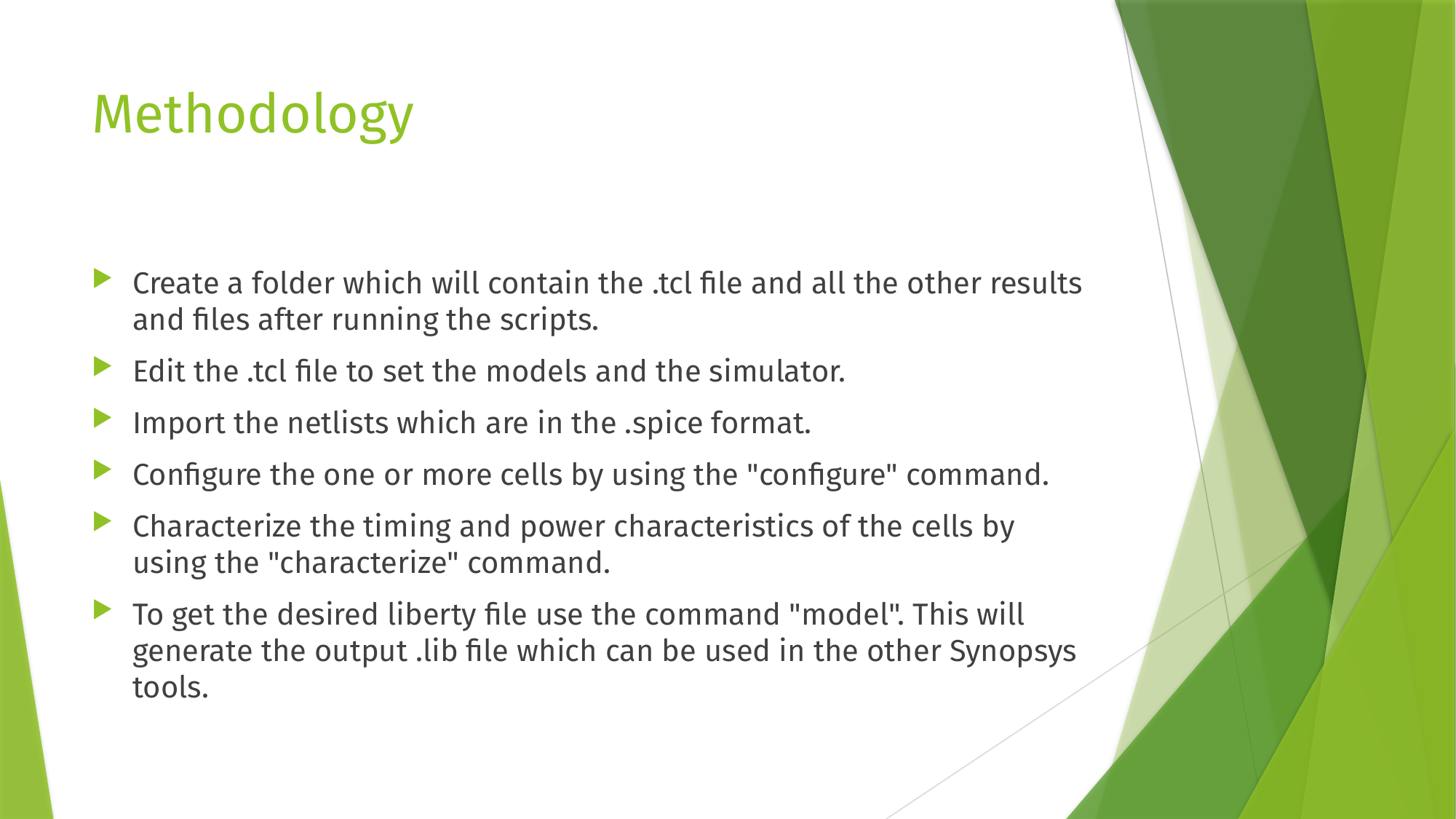

# Methodology
Create a folder which will contain the .tcl file and all the other results and files after running the scripts.
Edit the .tcl file to set the models and the simulator.
Import the netlists which are in the .spice format.
Configure the one or more cells by using the "configure" command.
Characterize the timing and power characteristics of the cells by using the "characterize" command.
To get the desired liberty file use the command "model". This will generate the output .lib file which can be used in the other Synopsys tools.